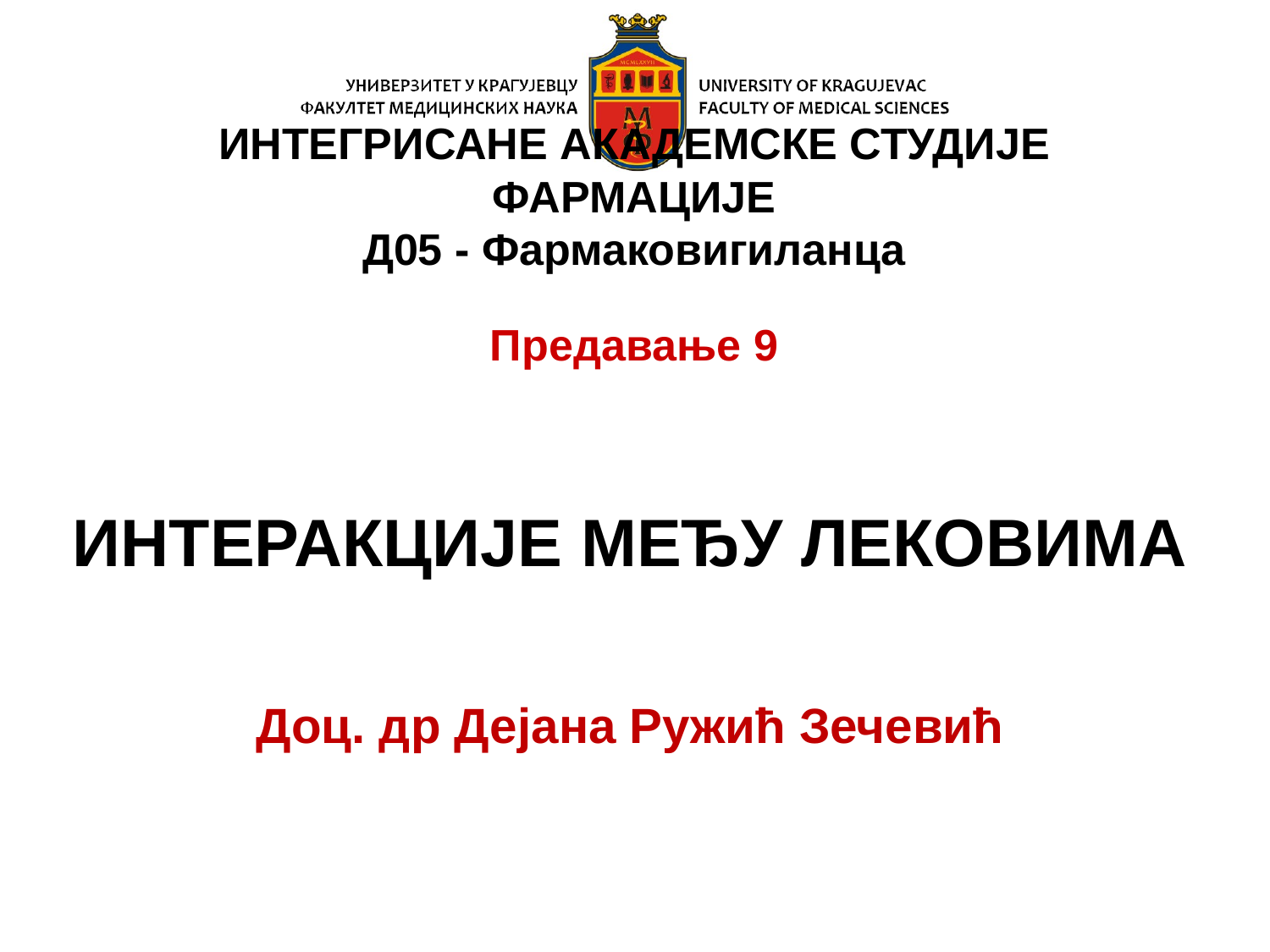

# ИНТЕГРИСАНЕ АКАДЕМСКЕ СТУДИЈЕ ФАРМАЦИЈЕ Д05 - Фармаковигиланца Предавање 9
ИНТЕРАКЦИЈЕ МЕЂУ ЛЕКОВИМА

Доц. др Дејана Ружић Зечевић